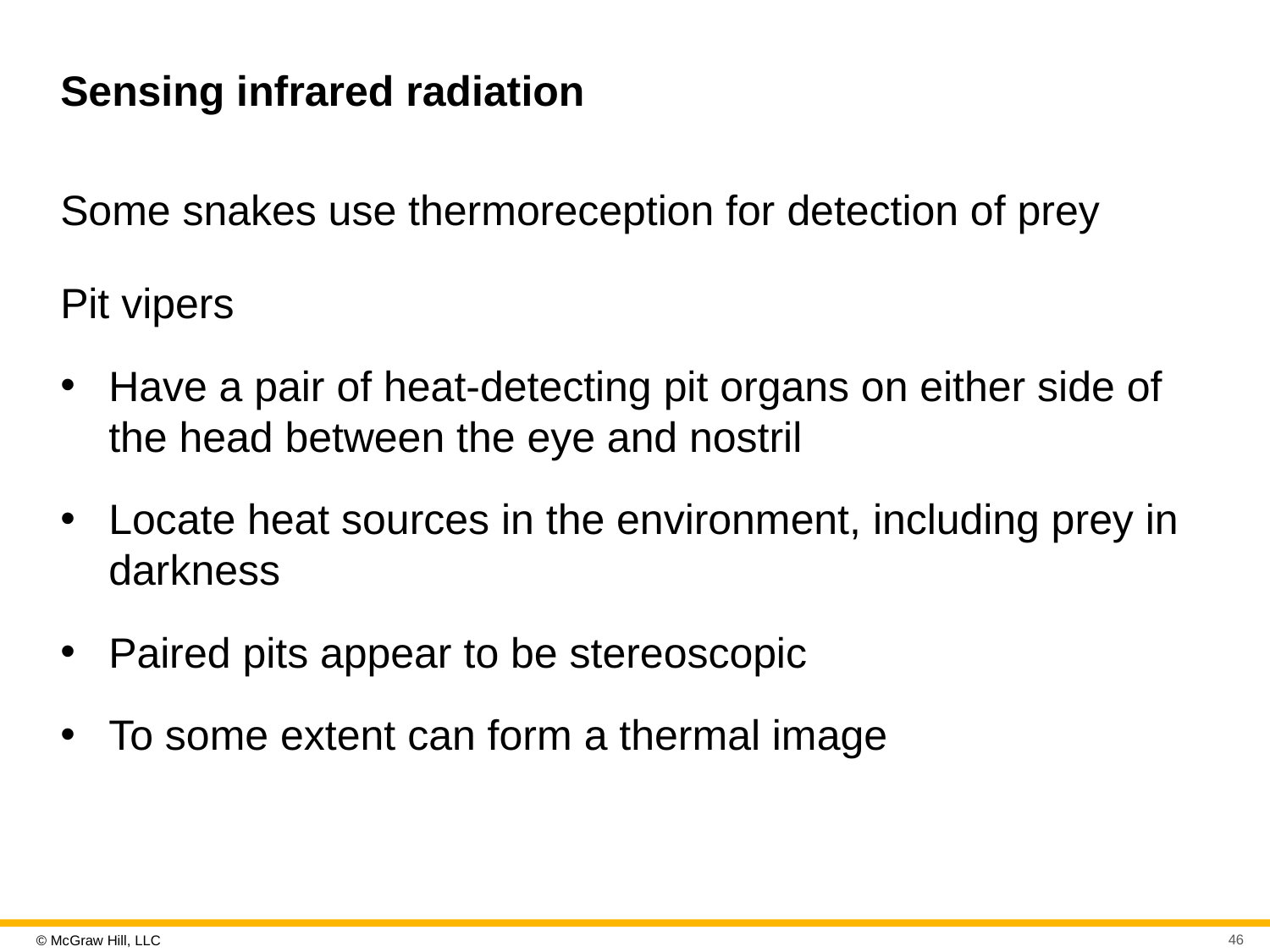

# Sensing infrared radiation
Some snakes use thermoreception for detection of prey
Pit vipers
Have a pair of heat-detecting pit organs on either side of the head between the eye and nostril
Locate heat sources in the environment, including prey in darkness
Paired pits appear to be stereoscopic
To some extent can form a thermal image
46